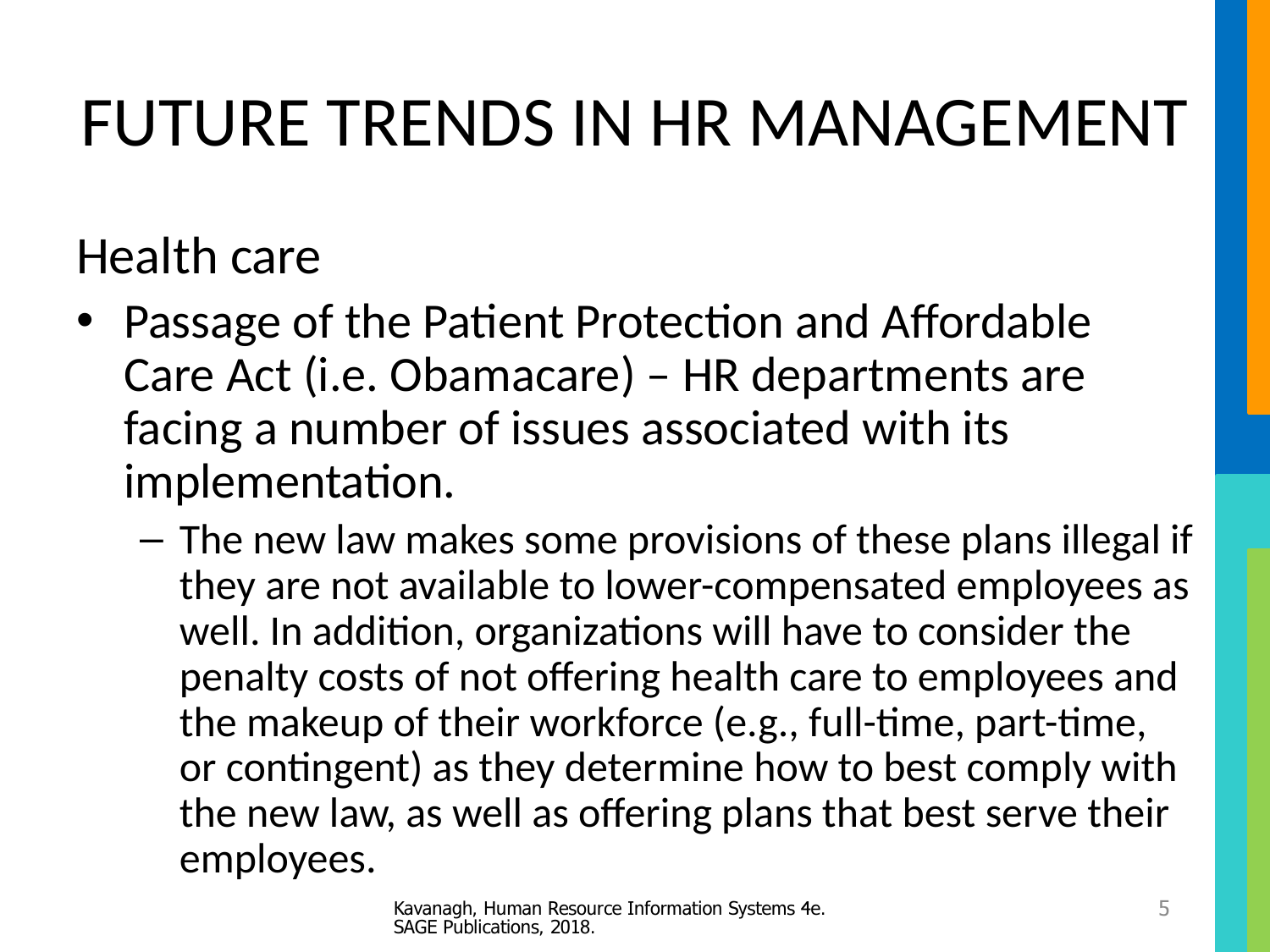

# FUTURE TRENDS IN HR MANAGEMENT
Health care
Passage of the Patient Protection and Affordable Care Act (i.e. Obamacare) – HR departments are facing a number of issues associated with its implementation.
The new law makes some provisions of these plans illegal if they are not available to lower-compensated employees as well. In addition, organizations will have to consider the penalty costs of not offering health care to employees and the makeup of their workforce (e.g., full-time, part-time, or contingent) as they determine how to best comply with the new law, as well as offering plans that best serve their employees.
Kavanagh, Human Resource Information Systems 4e. SAGE Publications, 2018.
5